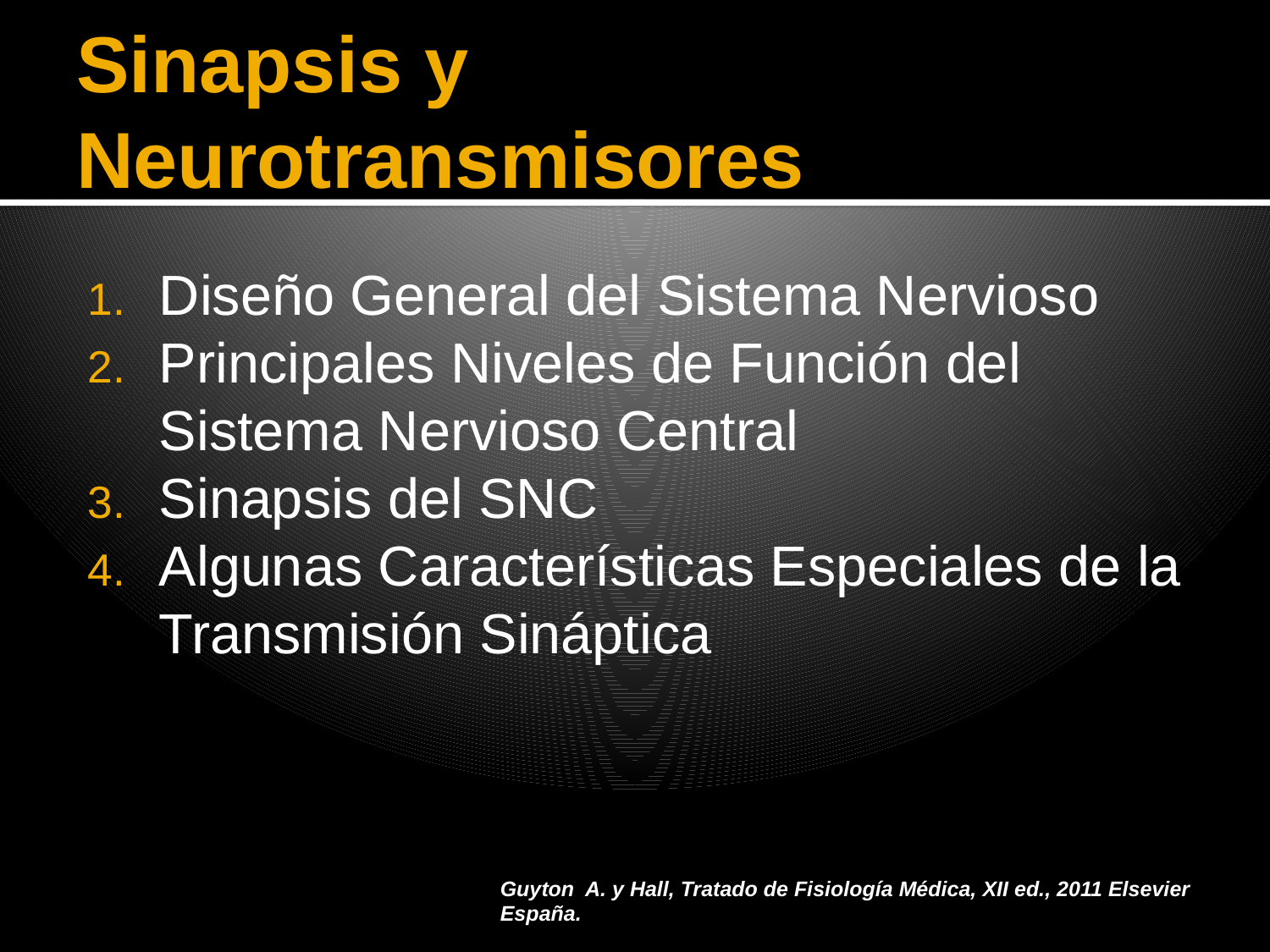

# Sinapsis y Neurotransmisores
Diseño General del Sistema Nervioso
Principales Niveles de Función del Sistema Nervioso Central
Sinapsis del SNC
Algunas Características Especiales de la Transmisión Sináptica
Guyton  A. y Hall, Tratado de Fisiología Médica, XII ed., 2011 Elsevier España.